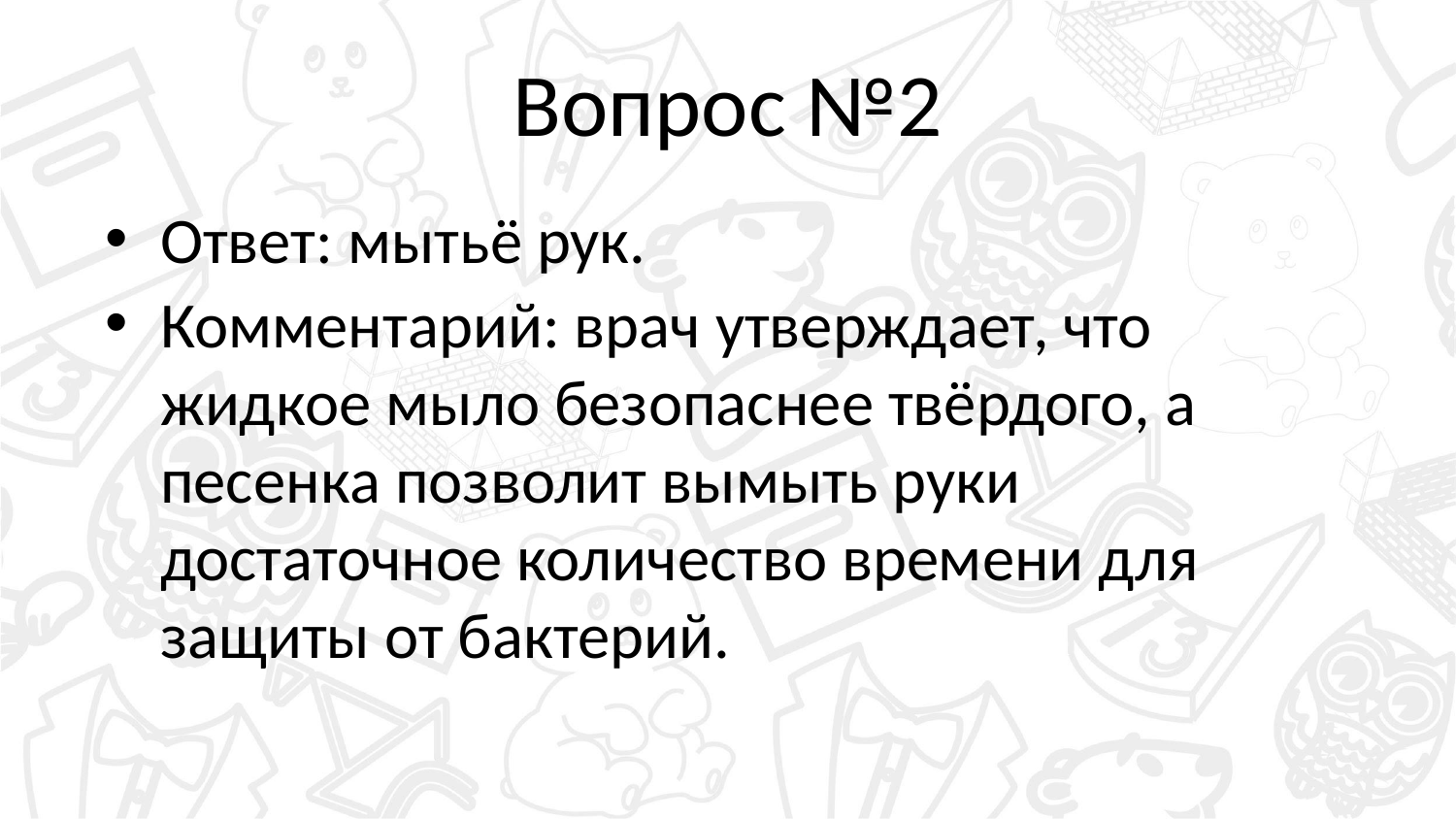

# Вопрос №2
Ответ: мытьё рук.
Комментарий: врач утверждает, что жидкое мыло безопаснее твёрдого, а песенка позволит вымыть руки достаточное количество времени для защиты от бактерий.